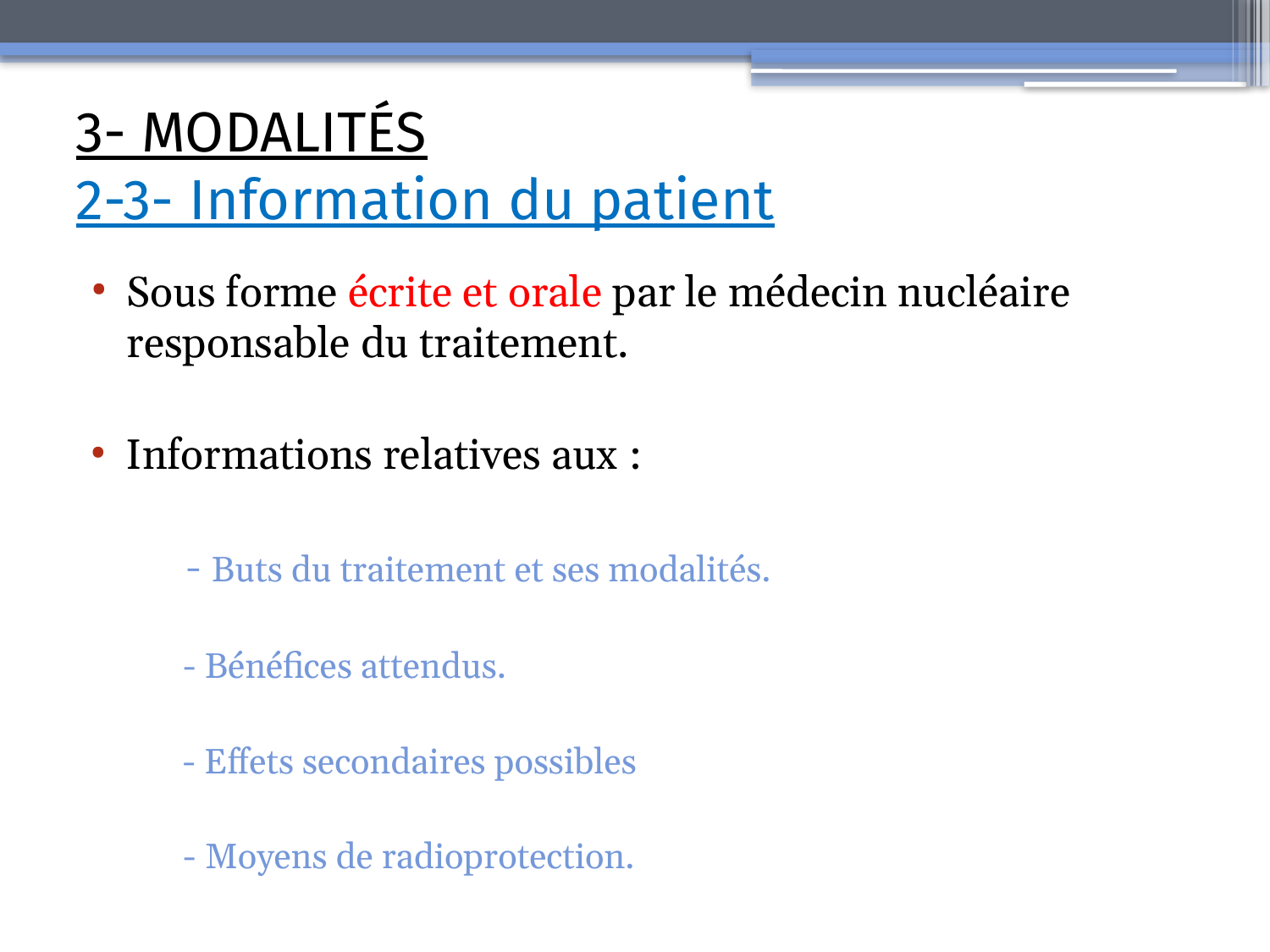

# 3- MODALITÉS 2-3- Information du patient
Sous forme écrite et orale par le médecin nucléaire responsable du traitement.

Informations relatives aux :

  - Buts du traitement et ses modalités.

  - Bénéfices attendus.

  - Effets secondaires possibles

  - Moyens de radioprotection.